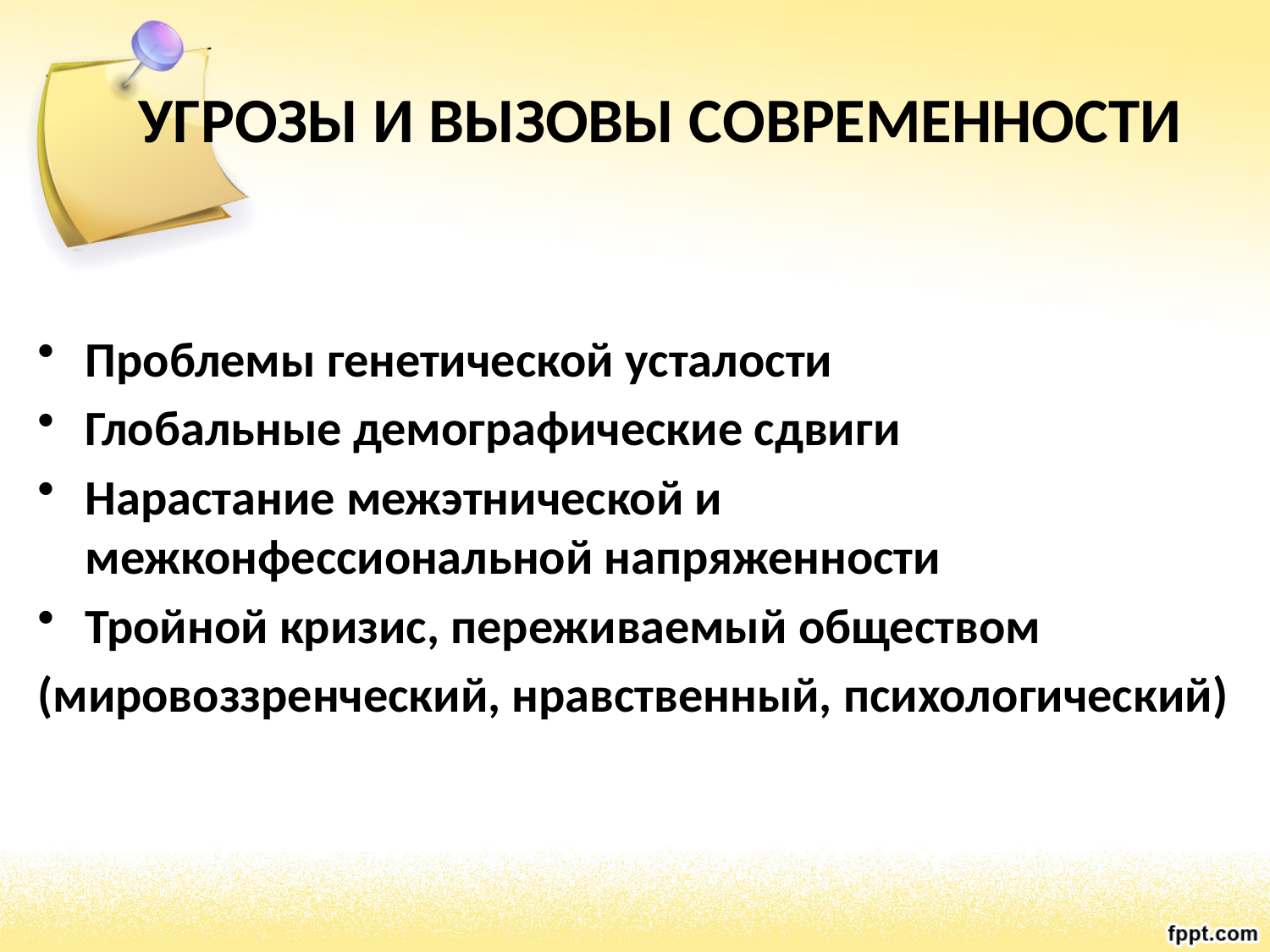

# УГРОЗЫ И ВЫЗОВЫ СОВРЕМЕННОСТИ

Проблемы генетической усталости
Глобальные демографические сдвиги
Нарастание межэтнической и межконфессиональной напряженности
Тройной кризис, переживаемый обществом
(мировоззренческий, нравственный, психологический)